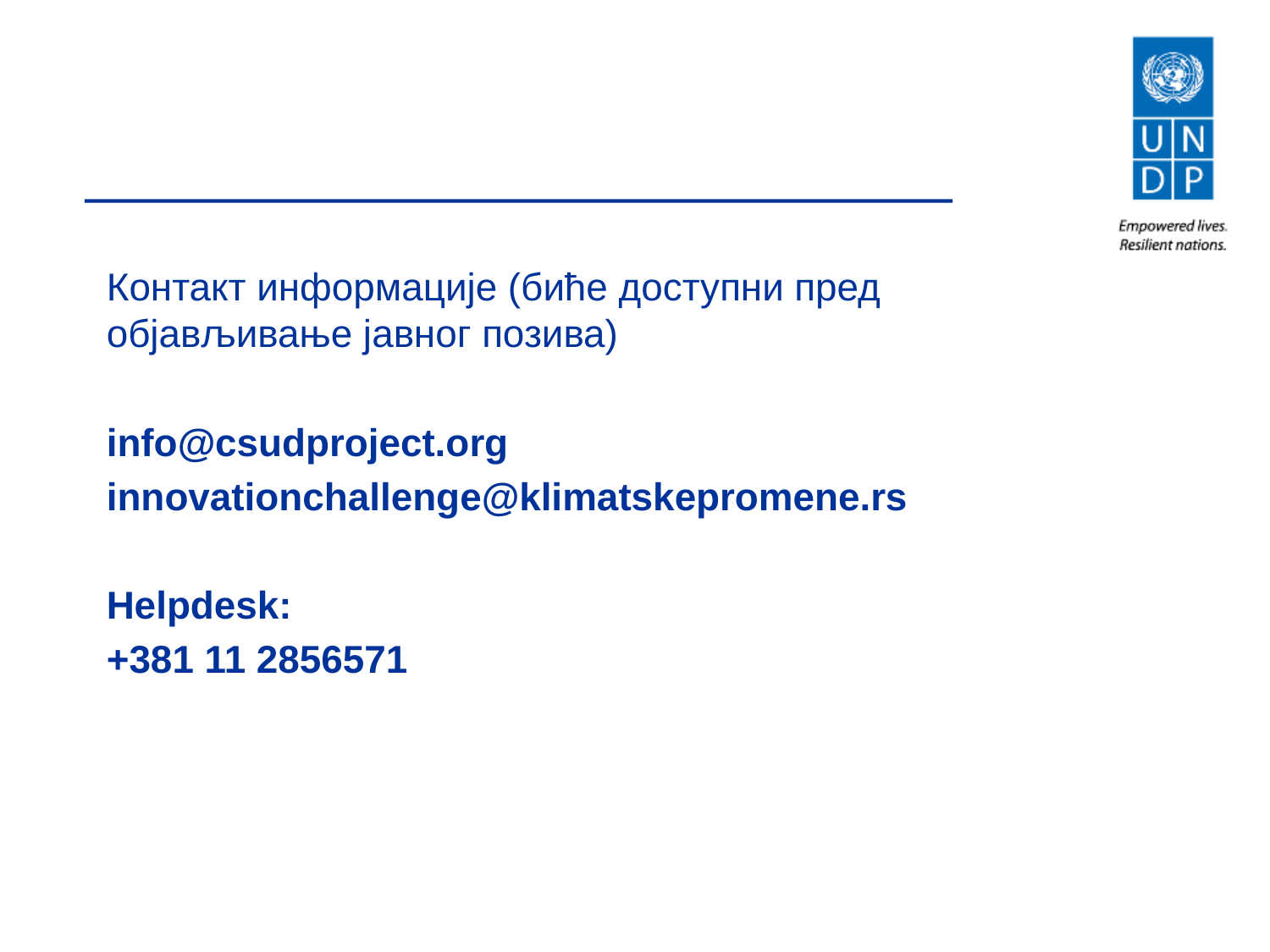

Контакт информације (биће доступни пред објављивање јавног позива)

info@csudproject.org
innovationchallenge@klimatskepromene.rs

Helpdesk:
+381 11 2856571